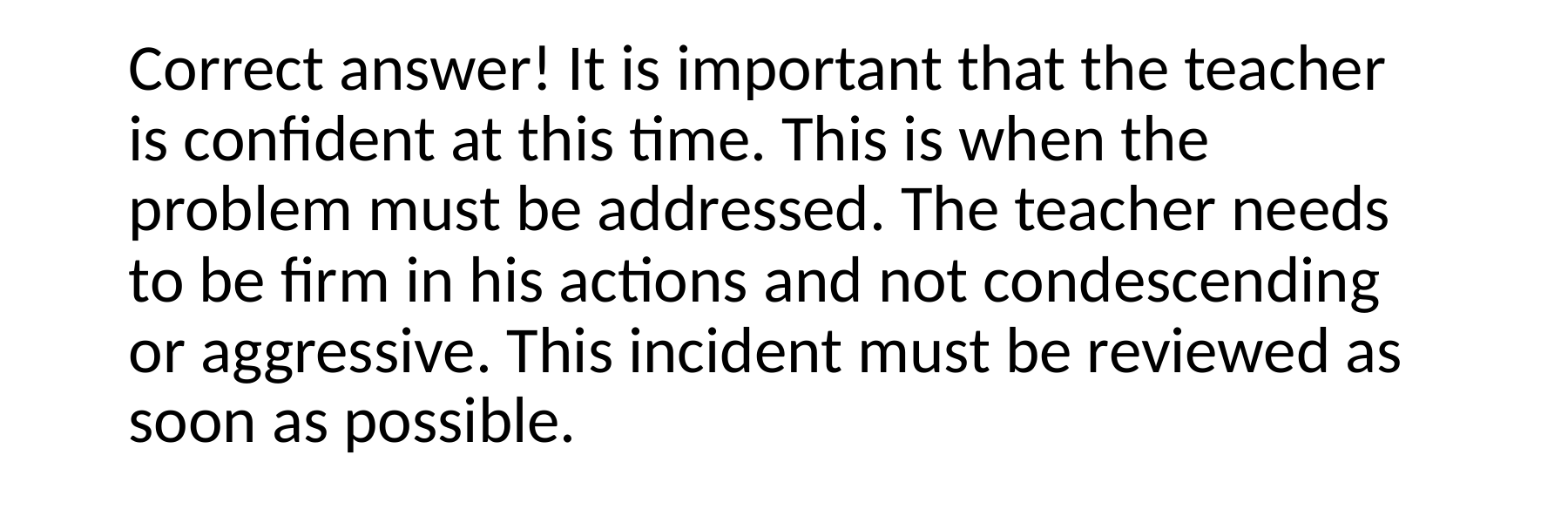

Correct answer! It is important that the teacher is confident at this time. This is when the problem must be addressed. The teacher needs to be firm in his actions and not condescending or aggressive. This incident must be reviewed as soon as possible.